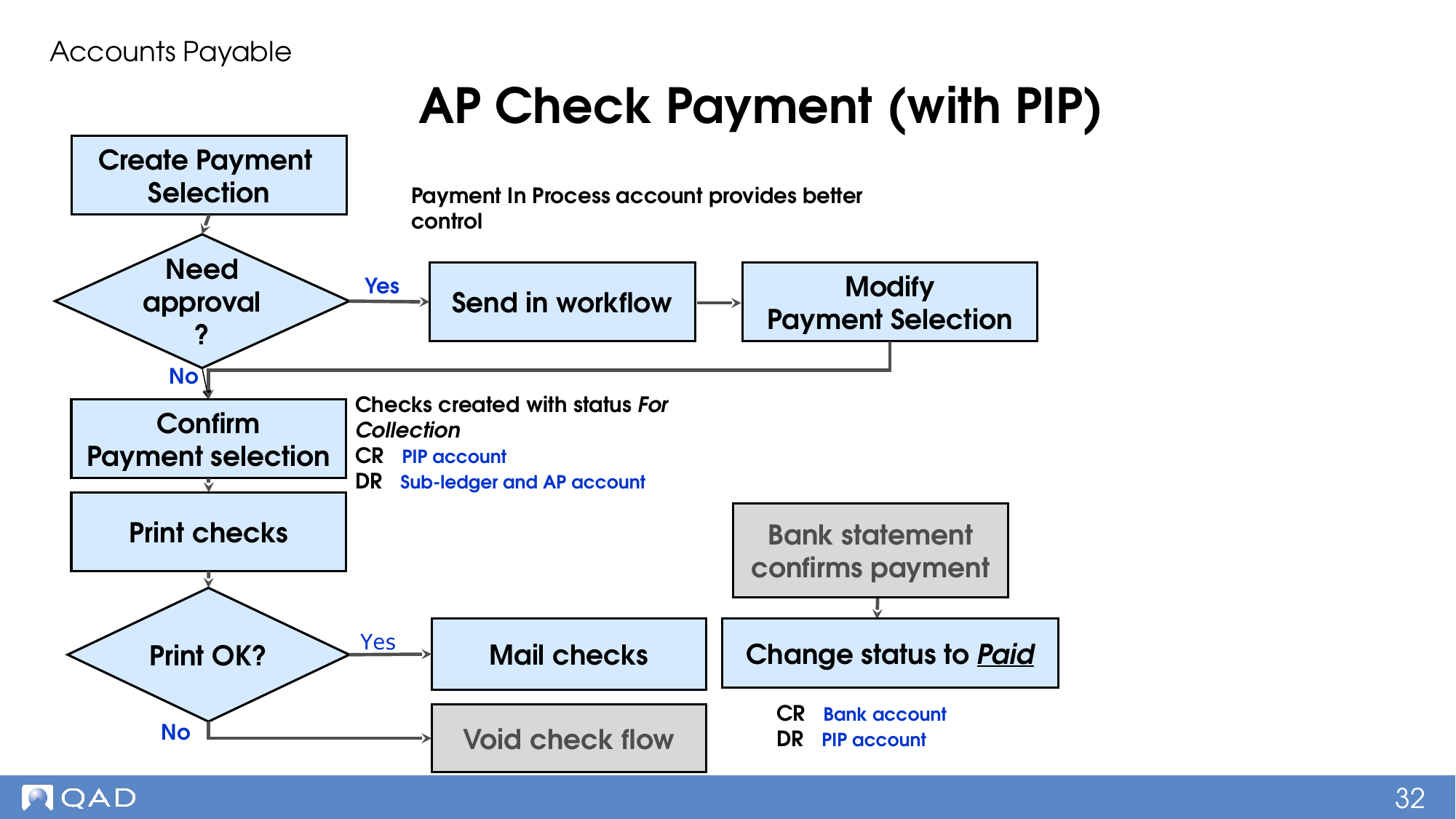

Accounts Payable
# AP Check Payment (with PIP)
Create Payment
Selection
Payment In Process account provides better control
Need approval?
Send in workflow
Modify
Payment Selection
Yes
No
Checks created with status For Collection
CR   PIP account
DR   Sub-ledger and AP account
Confirm
Payment selection
Print checks
Bank statement
confirms payment
Print OK?
Mail checks
Change status to Paid
Yes
CR   Bank account
DR   PIP account
Void check flow
No
32